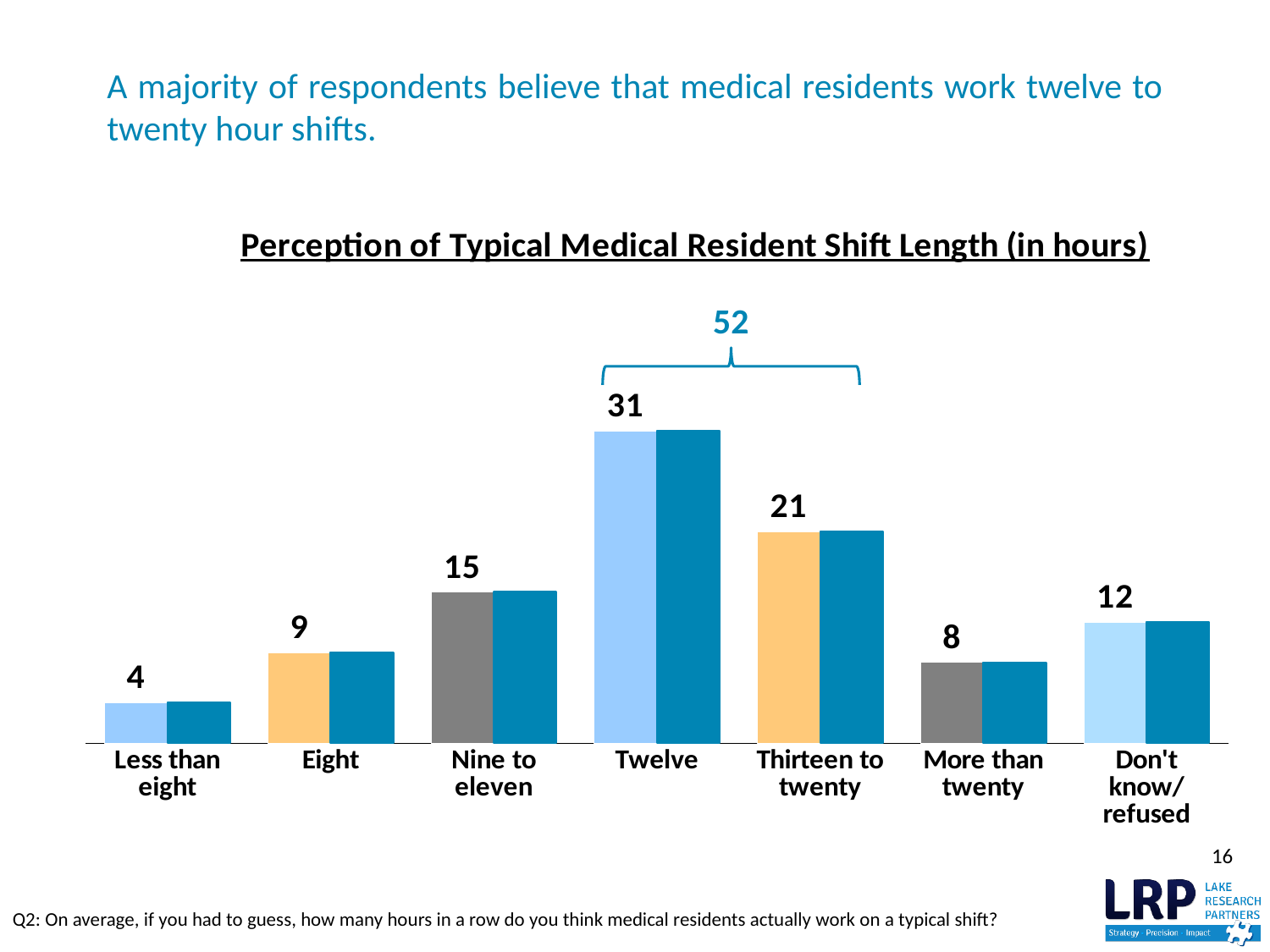

# A majority of respondents believe that medical residents work twelve to twenty hour shifts.

### Chart: Perception of Typical Medical Resident Shift Length (in hours)

| Category | Total | Intensity |
|---|---|---|
| Less than eight | 4.0 | 4.0 |
| Eight | 9.0 | 9.0 |
| Nine to eleven | 15.0 | 15.0 |
| Twelve | 31.0 | 31.0 |
| Thirteen to twenty | 21.0 | 21.0 |
| More than twenty | 8.0 | 8.0 |
| Don't know/refused | 12.0 | 12.0 |
52
16
Q2: On average, if you had to guess, how many hours in a row do you think medical residents actually work on a typical shift?